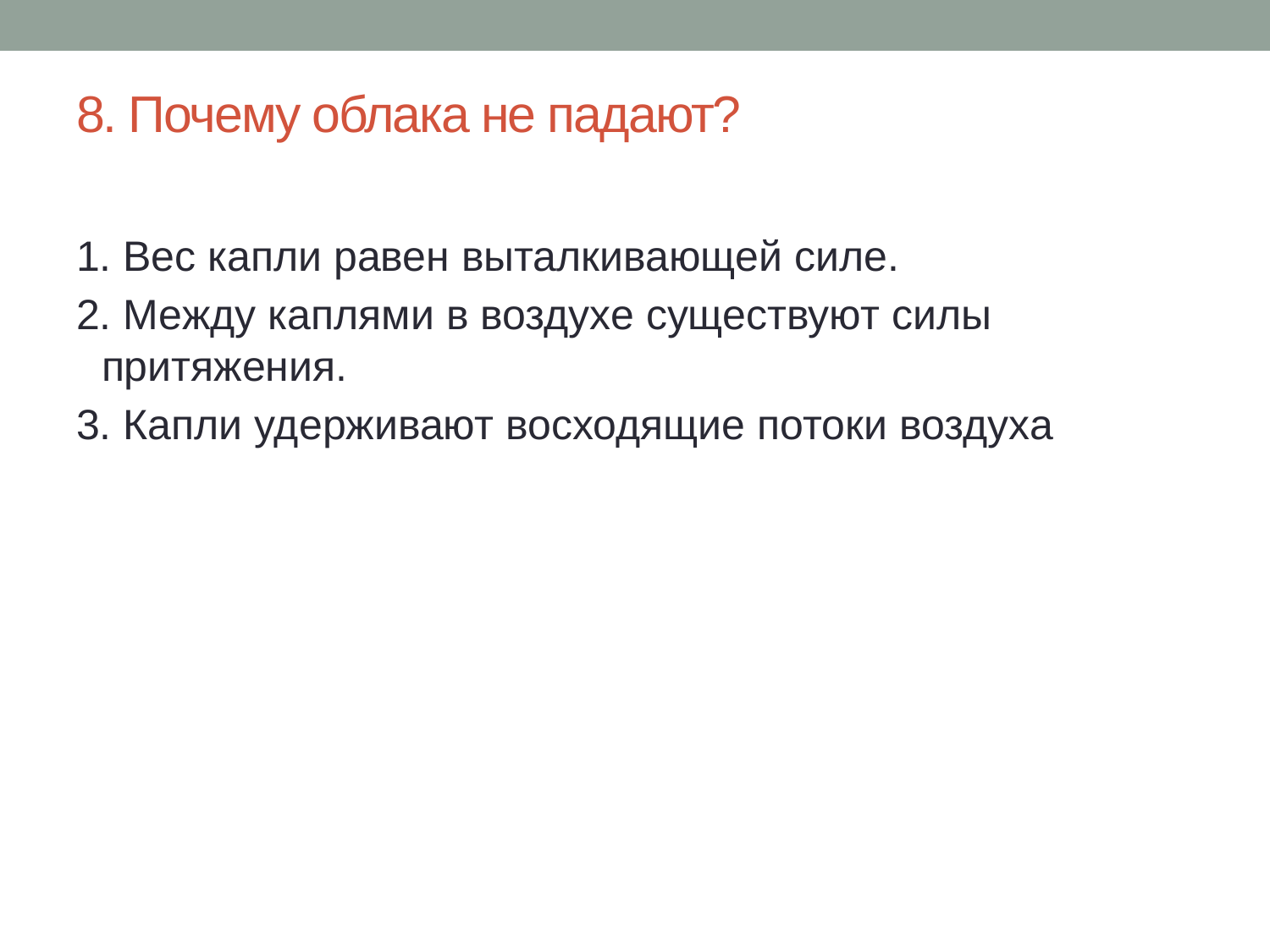

# 8. Почему облака не падают?
1. Вес капли равен выталкивающей силе.
2. Между каплями в воздухе существуют силы притяжения.
3. Капли удерживают восходящие потоки воздуха